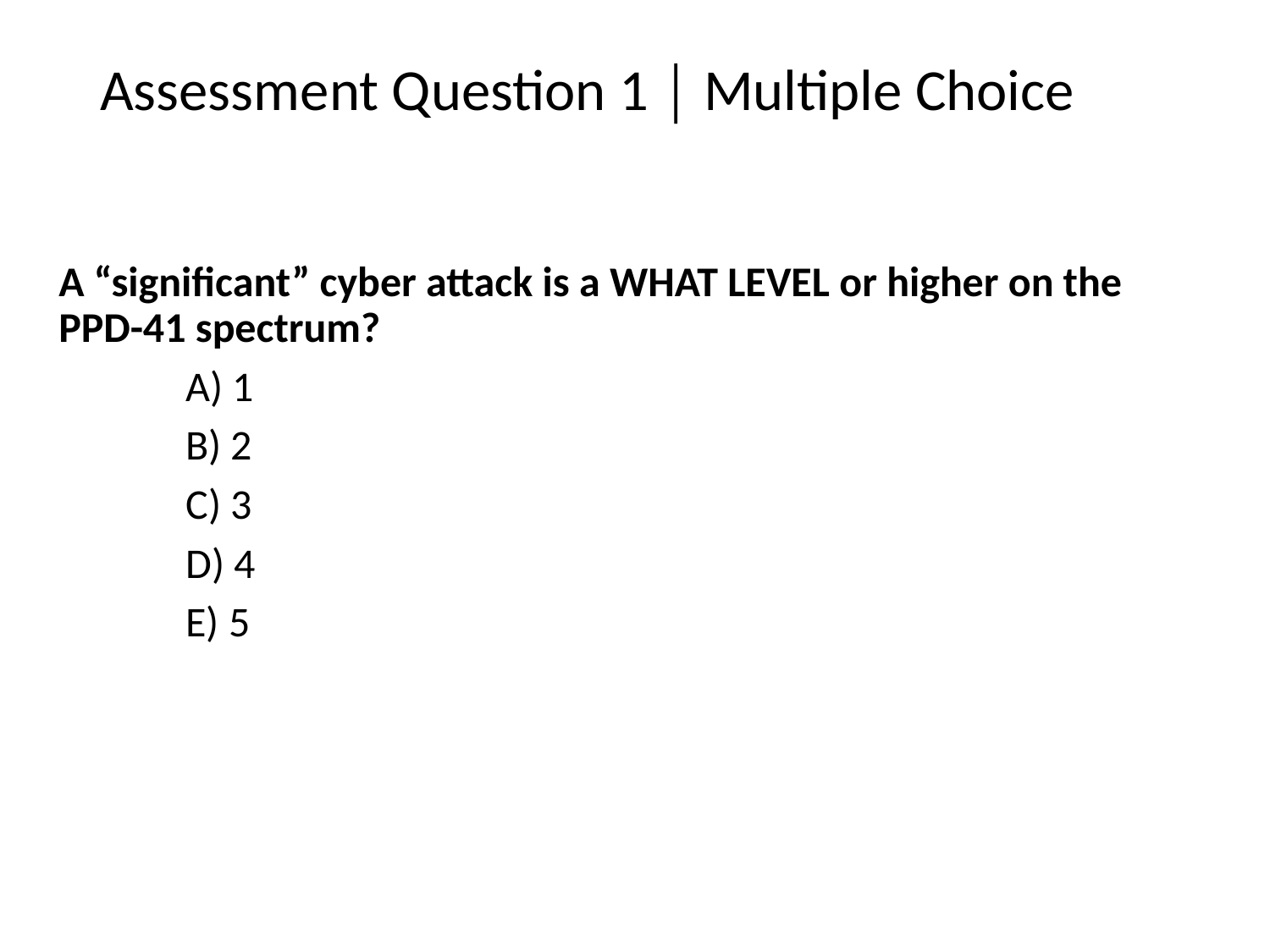

# Assessment Question 1 │ Multiple Choice
A “significant” cyber attack is a WHAT LEVEL or higher on the PPD-41 spectrum?
	A) 1
	B) 2
	C) 3
	D) 4
	E) 5